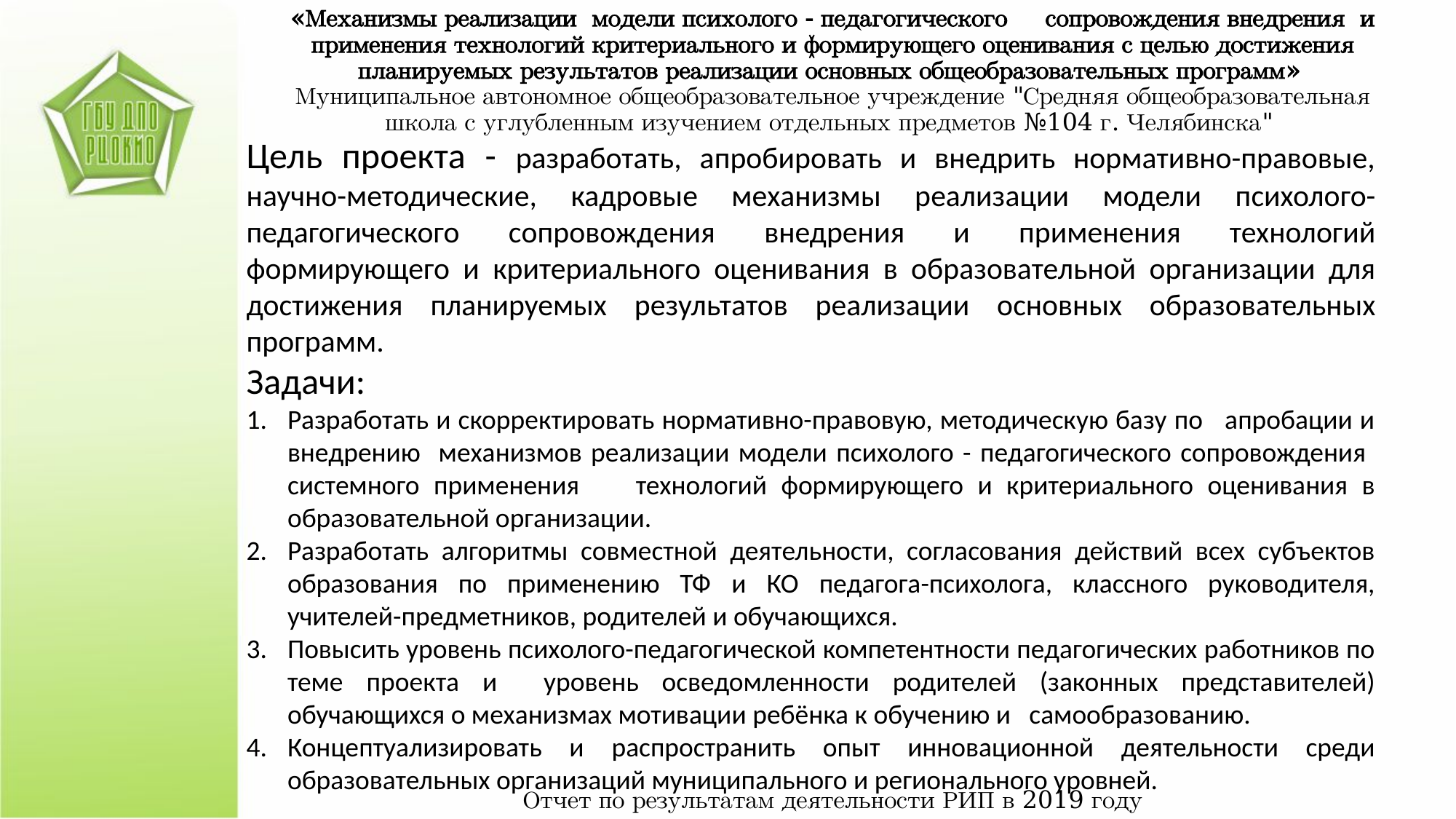

«Механизмы реализации  модели психолого - педагогического     сопровождения внедрения  и применения технологий критериального и формирующего оценивания с целью достижения планируемых результатов реализации основных общеобразовательных программ»
Муниципальное автономное общеобразовательное учреждение "Средняя общеобразовательная школа с углубленным изучением отдельных предметов №104 г. Челябинска"
Цель проекта - разработать, апробировать и внедрить нормативно-правовые, научно-методические, кадровые механизмы реализации модели психолого-педагогического сопровождения внедрения и применения технологий формирующего и критериального оценивания в образовательной организации для достижения планируемых результатов реализации основных образовательных программ.
Задачи:
Разработать и скорректировать нормативно-правовую, методическую базу по   апробации и внедрению  механизмов реализации модели психолого - педагогического сопровождения  системного применения    технологий формирующего и критериального оценивания в образовательной организации.
Разработать алгоритмы совместной деятельности, согласования действий всех субъектов образования по применению ТФ и КО педагога-психолога, классного руководителя, учителей-предметников, родителей и обучающихся.
Повысить уровень психолого-педагогической компетентности педагогических работников по теме проекта и  уровень осведомленности родителей (законных представителей) обучающихся о механизмах мотивации ребёнка к обучению и   самообразованию.
Концептуализировать и распространить опыт инновационной деятельности среди образовательных организаций муниципального и регионального уровней.

Отчет по результатам деятельности РИП в 2019 году